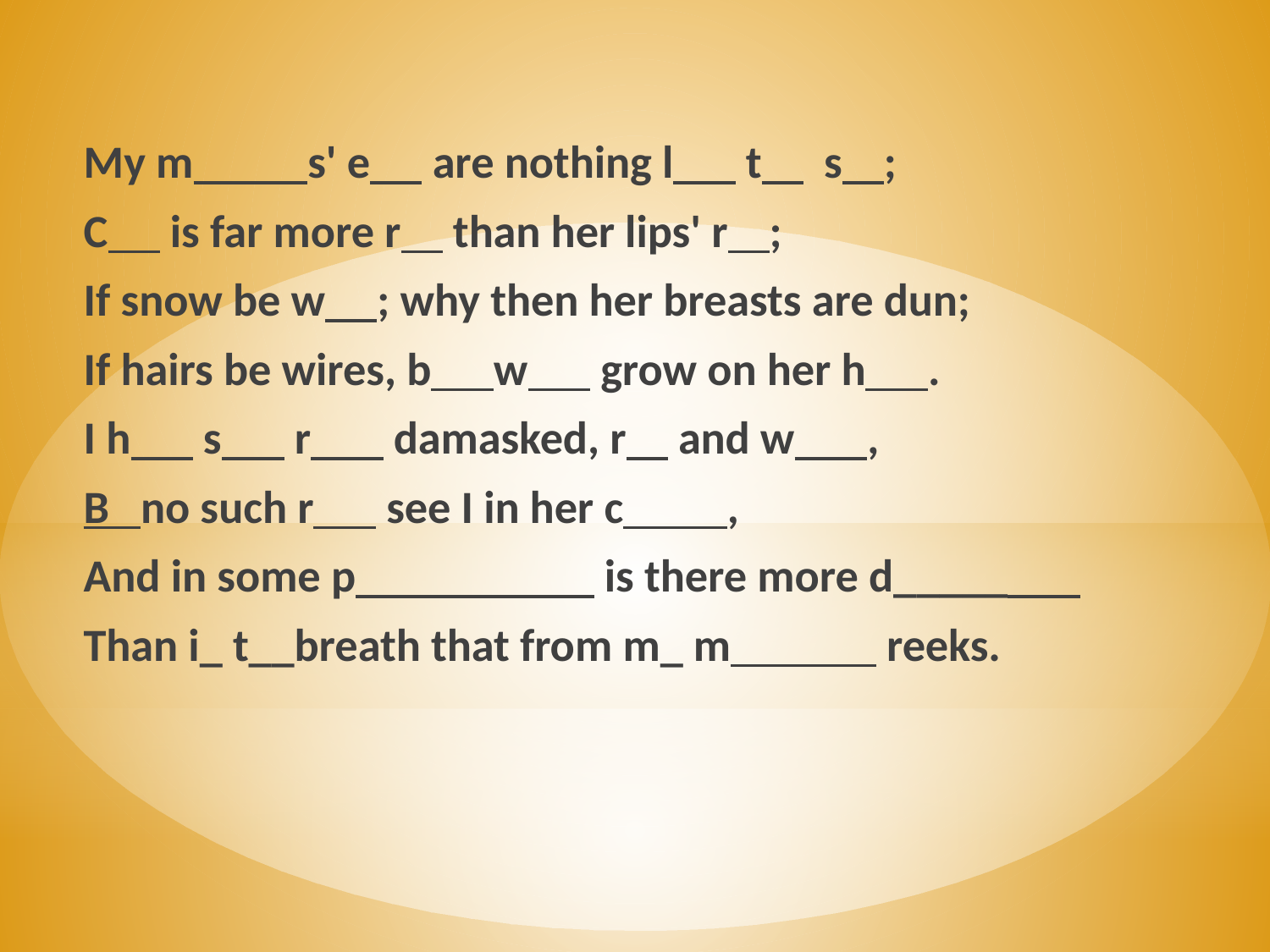

My m           s' e      are nothing l       t      s    ;
C      is far more r     than her lips' r    ;
If snow be w     ; why then her breasts are dun;
If hairs be wires, b      w       grow on her h      .
I h       s       r        damasked, r     and w       ,
B   no such r       see I in her c          ,
And in some p                        is there more d_____
Than i_ t__breath that from m_ m               reeks.